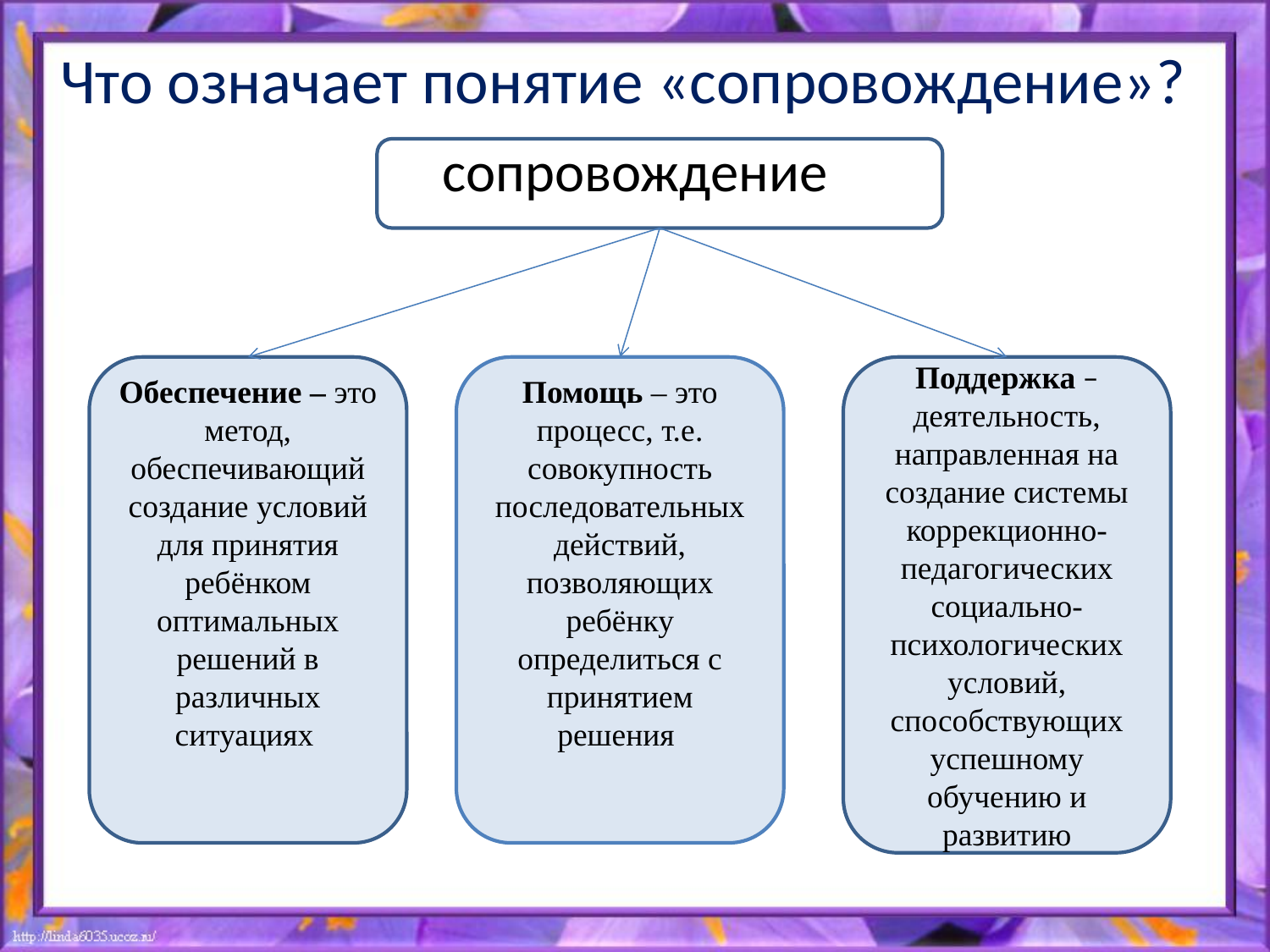

# Что означает понятие «сопровождение»?
сопровождение

Поддержка – деятельность, направленная на создание системы коррекционно-педагогических социально-психологических условий, способствующих успешному обучению и развитию
Обеспечение – это метод, обеспечивающий создание условий для принятия ребёнком оптимальных решений в различных ситуациях

Помощь – это процесс, т.е. совокупность последовательных действий, позволяющих ребёнку определиться с принятием решения